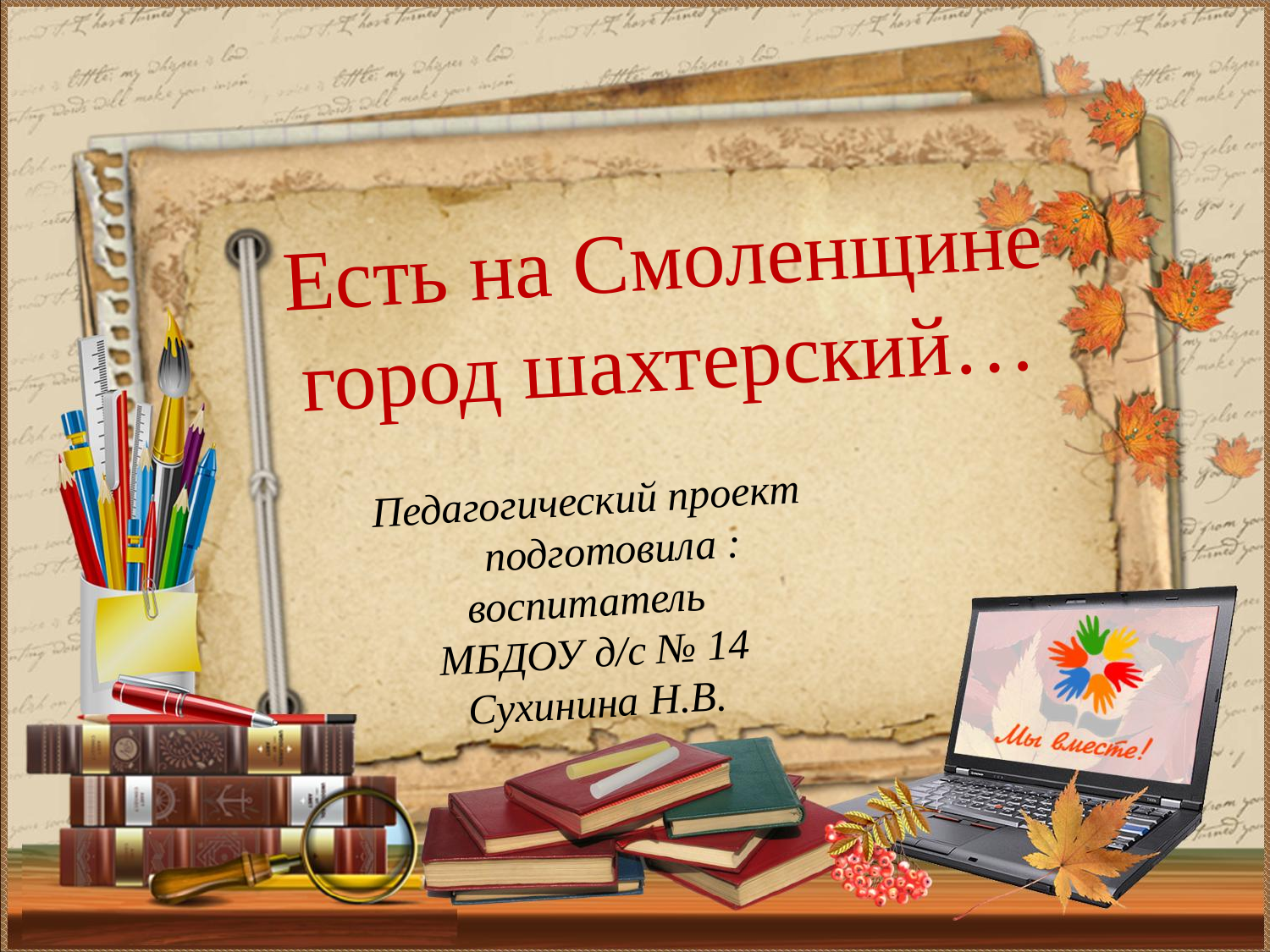

Есть на Смоленщине город шахтерский…
Педагогический проект подготовила :
воспитатель
МБДОУ д/с № 14
Сухинина Н.В.